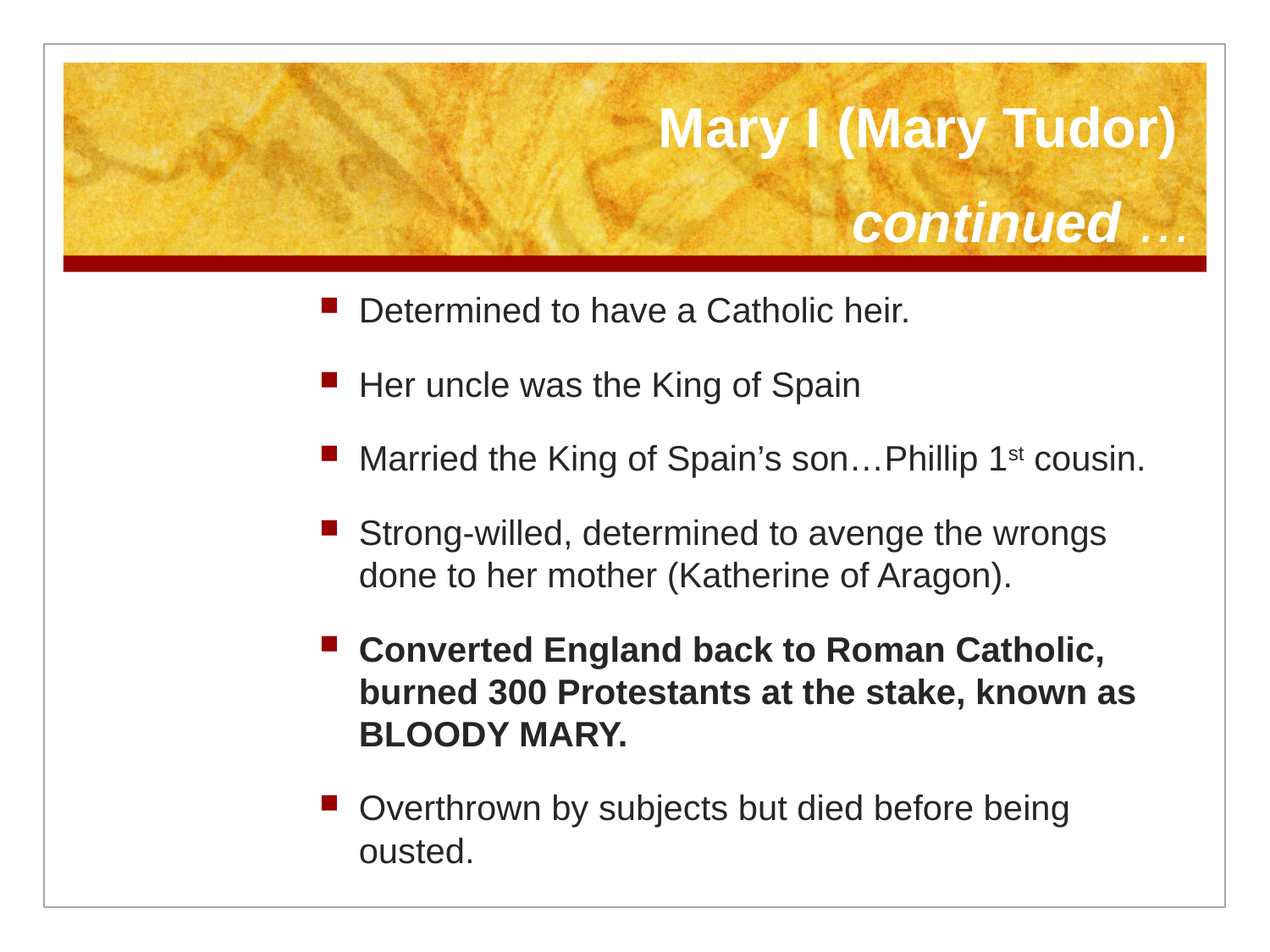

# Mary I (Mary Tudor) continued …
Determined to have a Catholic heir.
Her uncle was the King of Spain
Married the King of Spain’s son…Phillip 1st cousin.
Strong-willed, determined to avenge the wrongs done to her mother (Katherine of Aragon).
Converted England back to Roman Catholic, burned 300 Protestants at the stake, known as BLOODY MARY.
Overthrown by subjects but died before being ousted.